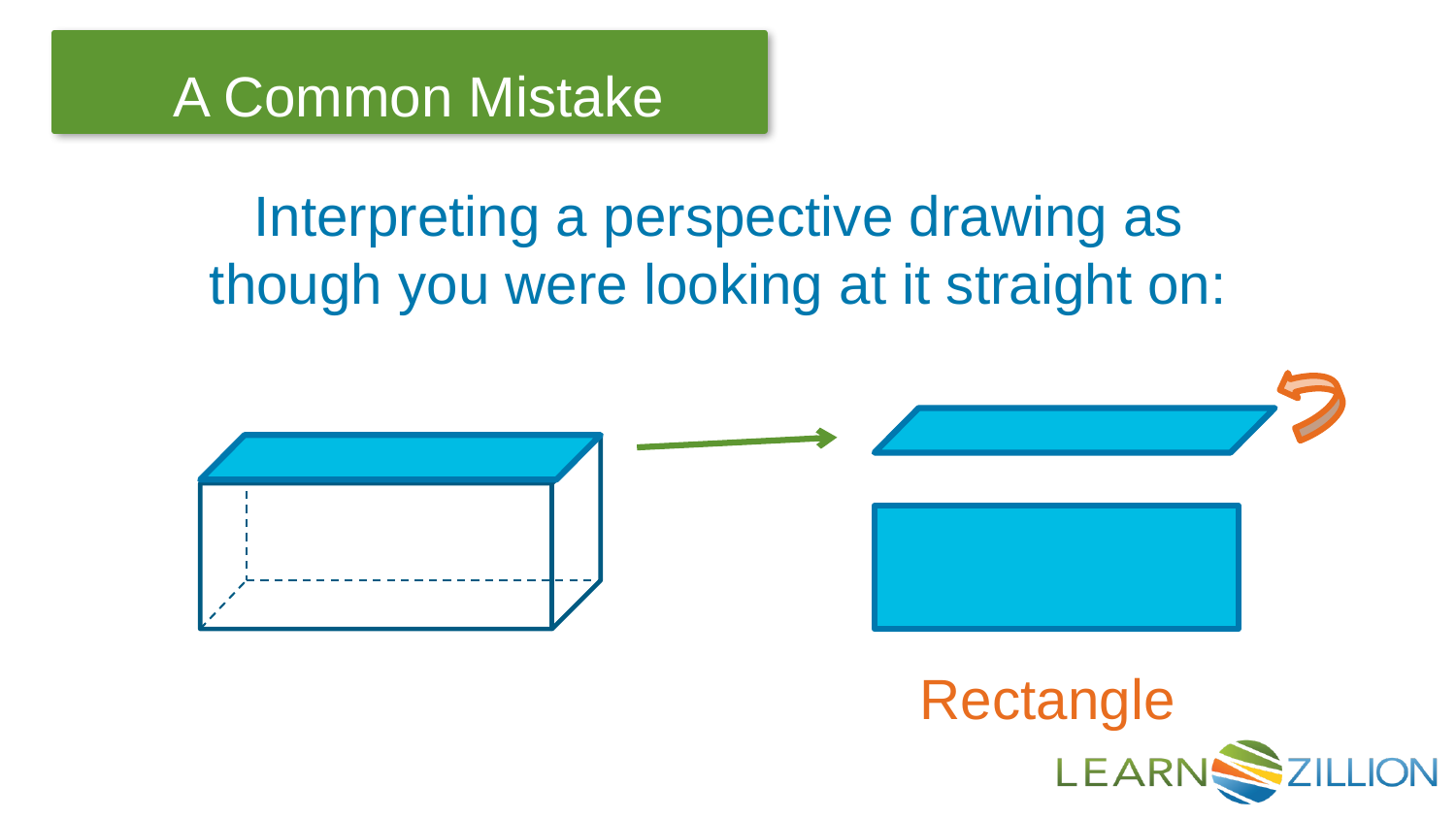

Interpreting a perspective drawing as though you were looking at it straight on:

Rectangle